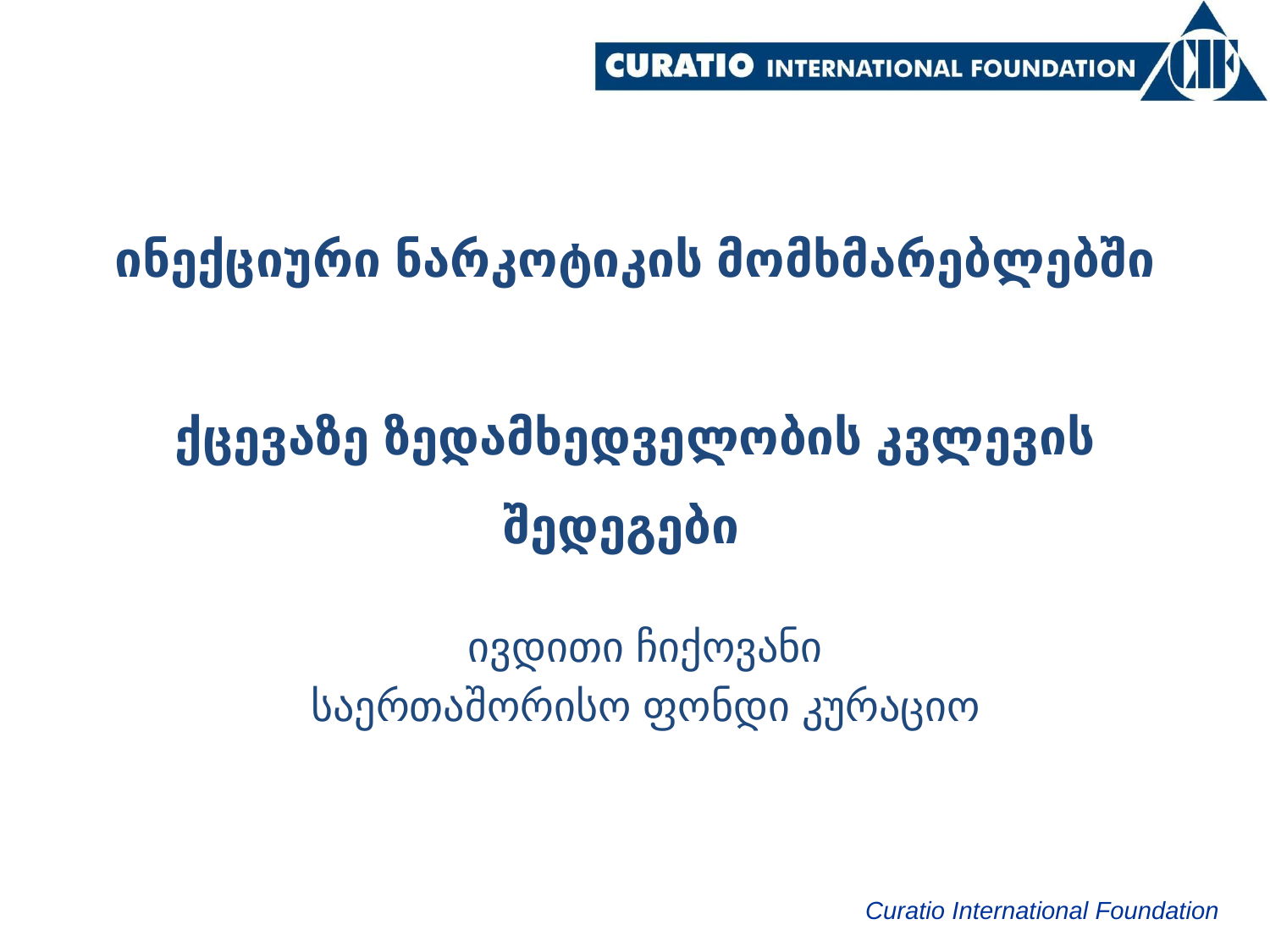

ინექციური ნარკოტიკის მომხმარებლებში
ქცევაზე ზედამხედველობის კვლევის შედეგები
ივდითი ჩიქოვანი
საერთაშორისო ფონდი კურაციო
Curatio International Foundation